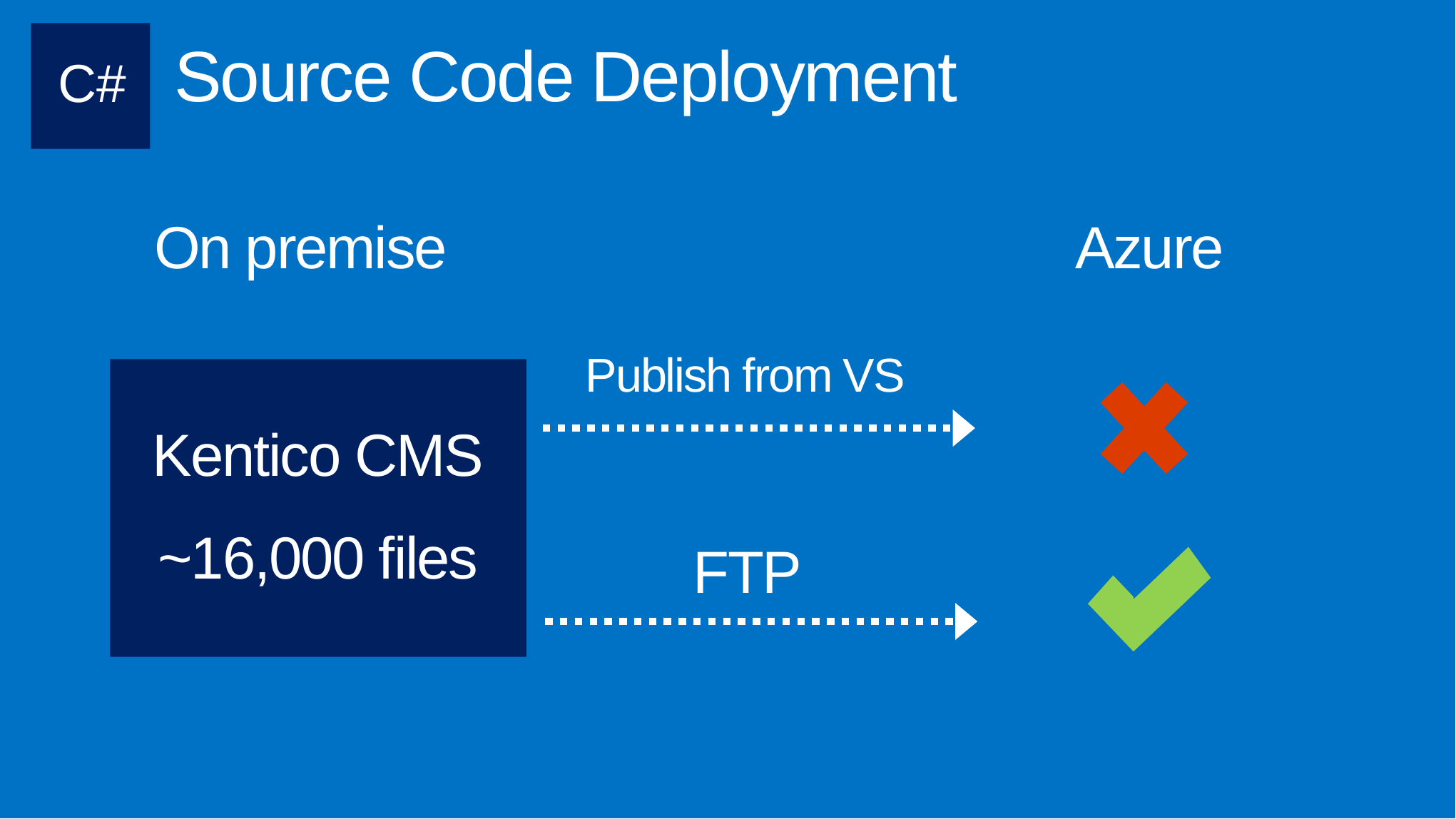

C#
Source Code Deployment
Azure
On premise
Publish from VS
Kentico CMS

~16,000 files

FTP